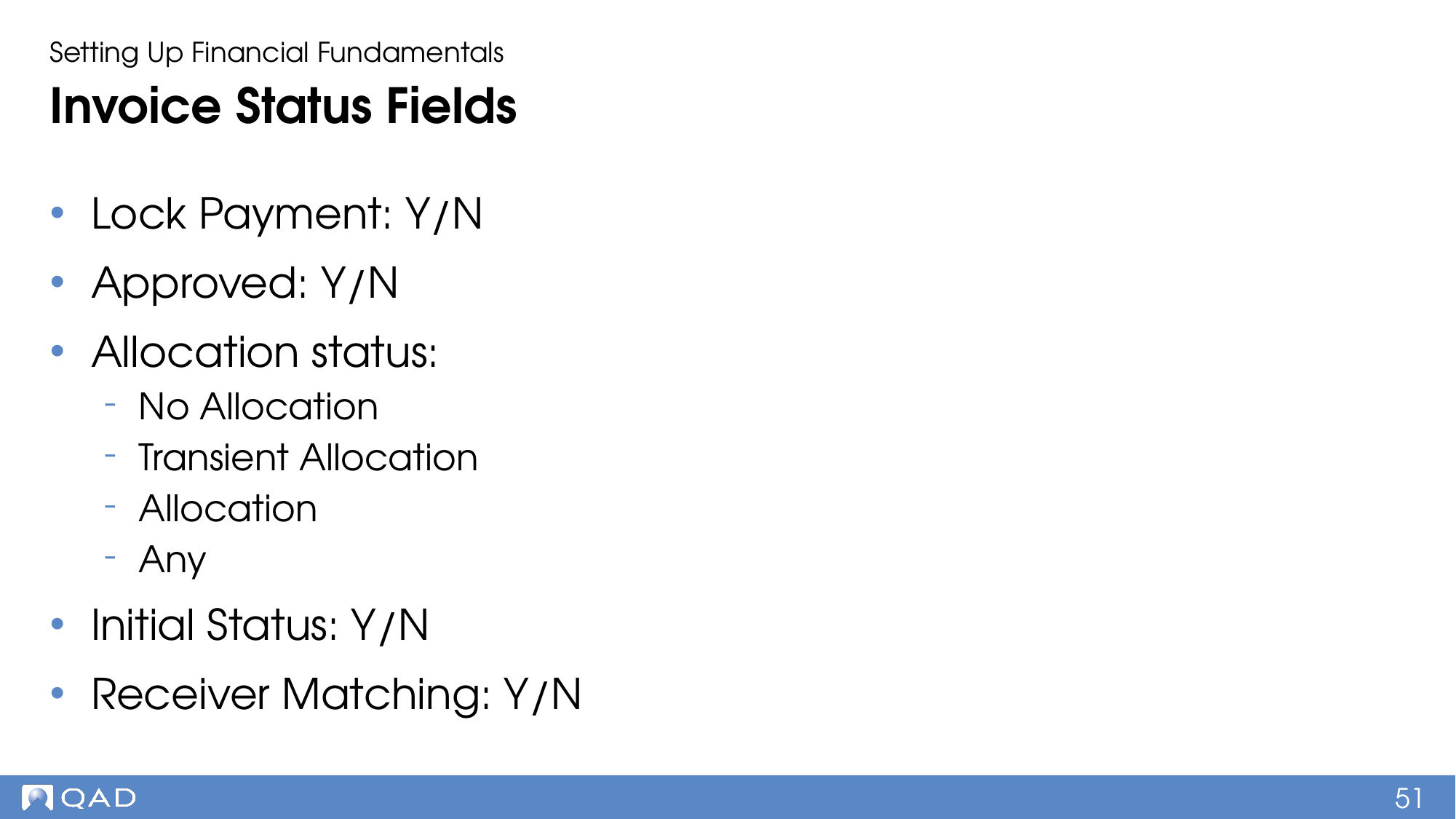

Setting Up Financial Fundamentals
# Invoice Status Fields
Lock Payment: Y/N
Approved: Y/N
Allocation status:
No Allocation
Transient Allocation
Allocation
Any
Initial Status: Y/N
Receiver Matching: Y/N
51